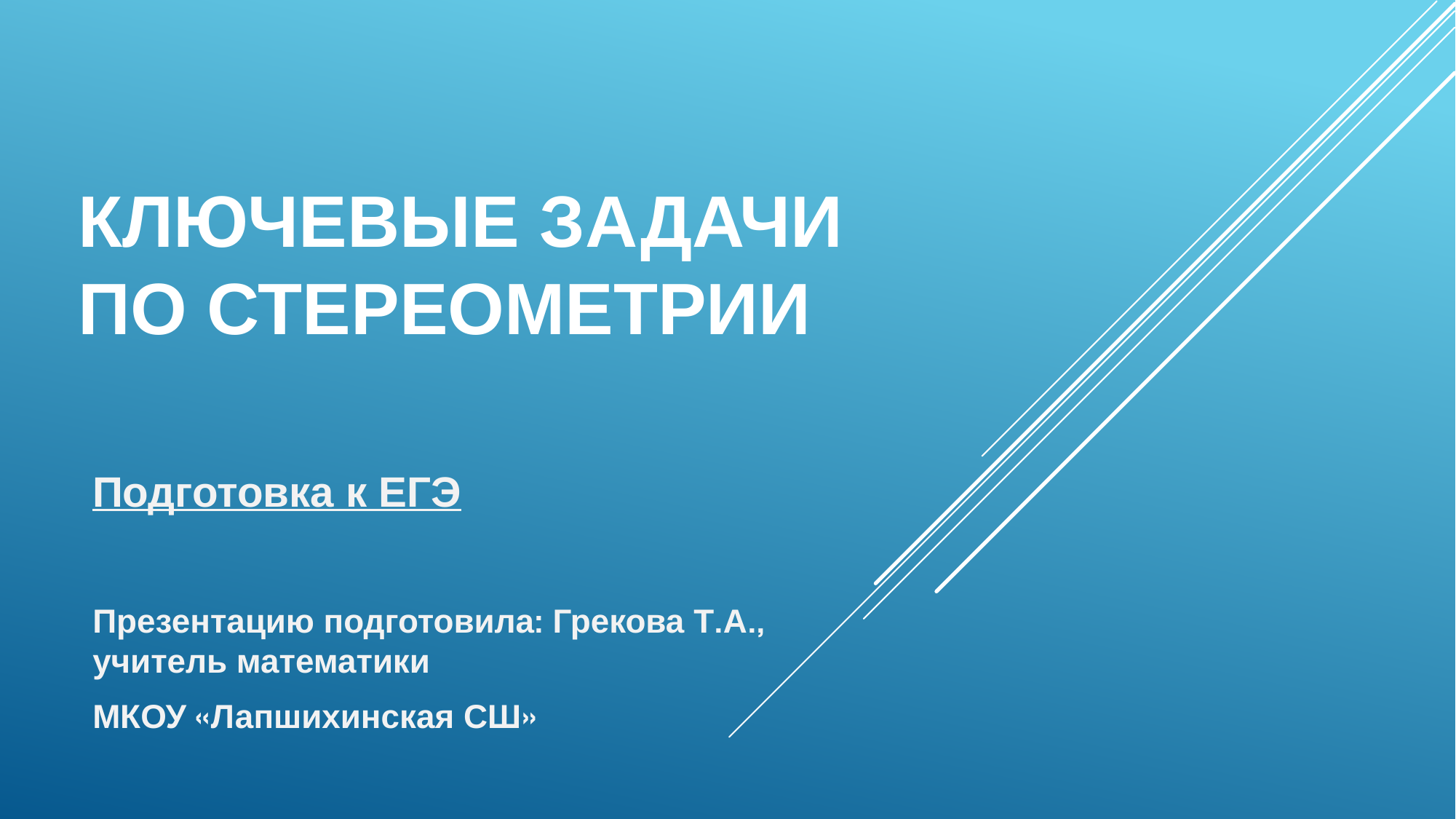

# Ключевые задачи по стереометрии
Подготовка к ЕГЭ

Презентацию подготовила: Грекова Т.А., учитель математики
МКОУ «Лапшихинская СШ»